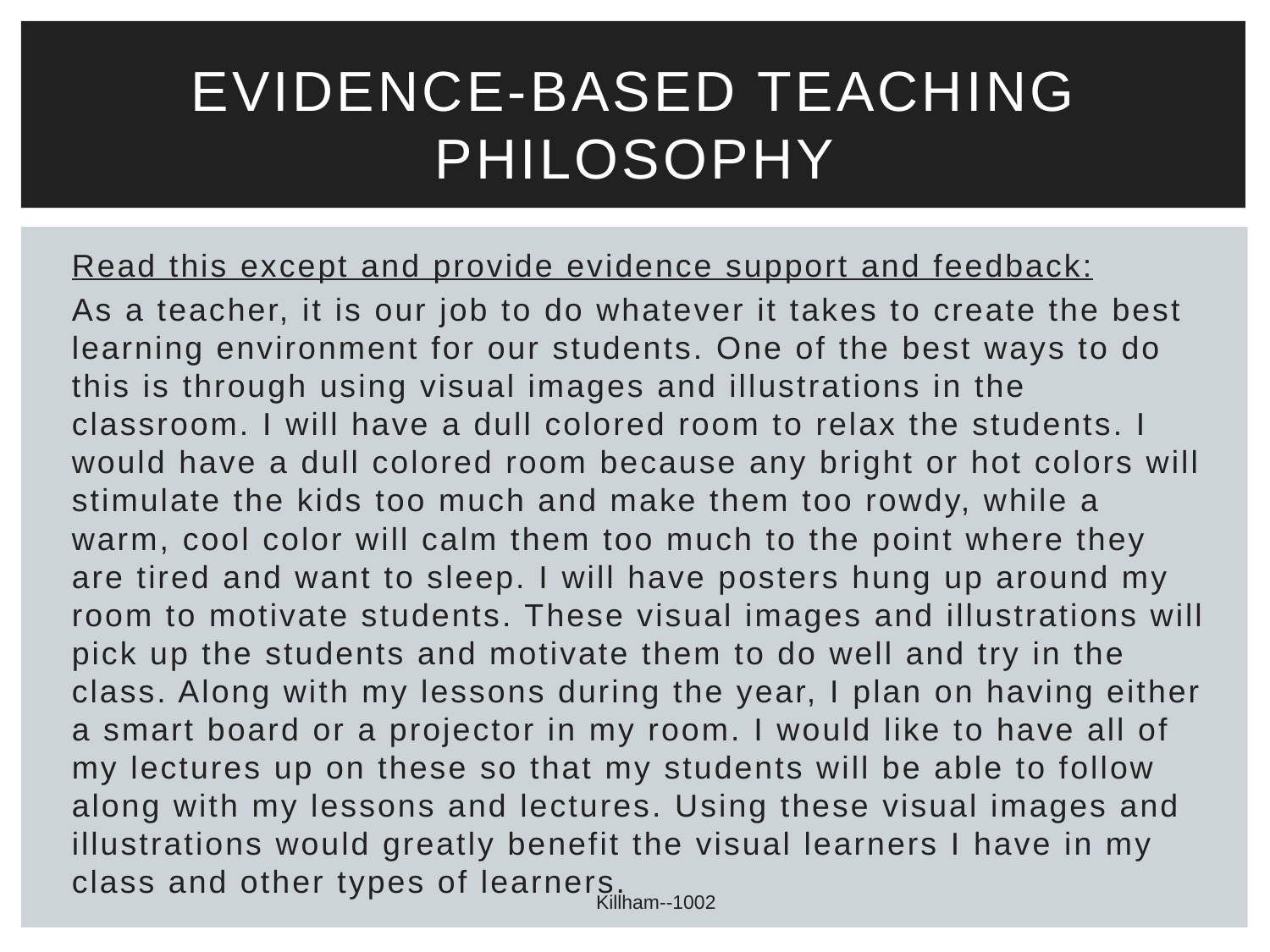

# Evidence-based teaching philosophy
Read this except and provide evidence support and feedback:
As a teacher, it is our job to do whatever it takes to create the best learning environment for our students. One of the best ways to do this is through using visual images and illustrations in the classroom. I will have a dull colored room to relax the students. I would have a dull colored room because any bright or hot colors will stimulate the kids too much and make them too rowdy, while a warm, cool color will calm them too much to the point where they are tired and want to sleep. I will have posters hung up around my room to motivate students. These visual images and illustrations will pick up the students and motivate them to do well and try in the class. Along with my lessons during the year, I plan on having either a smart board or a projector in my room. I would like to have all of my lectures up on these so that my students will be able to follow along with my lessons and lectures. Using these visual images and illustrations would greatly benefit the visual learners I have in my class and other types of learners.
Killham--1002